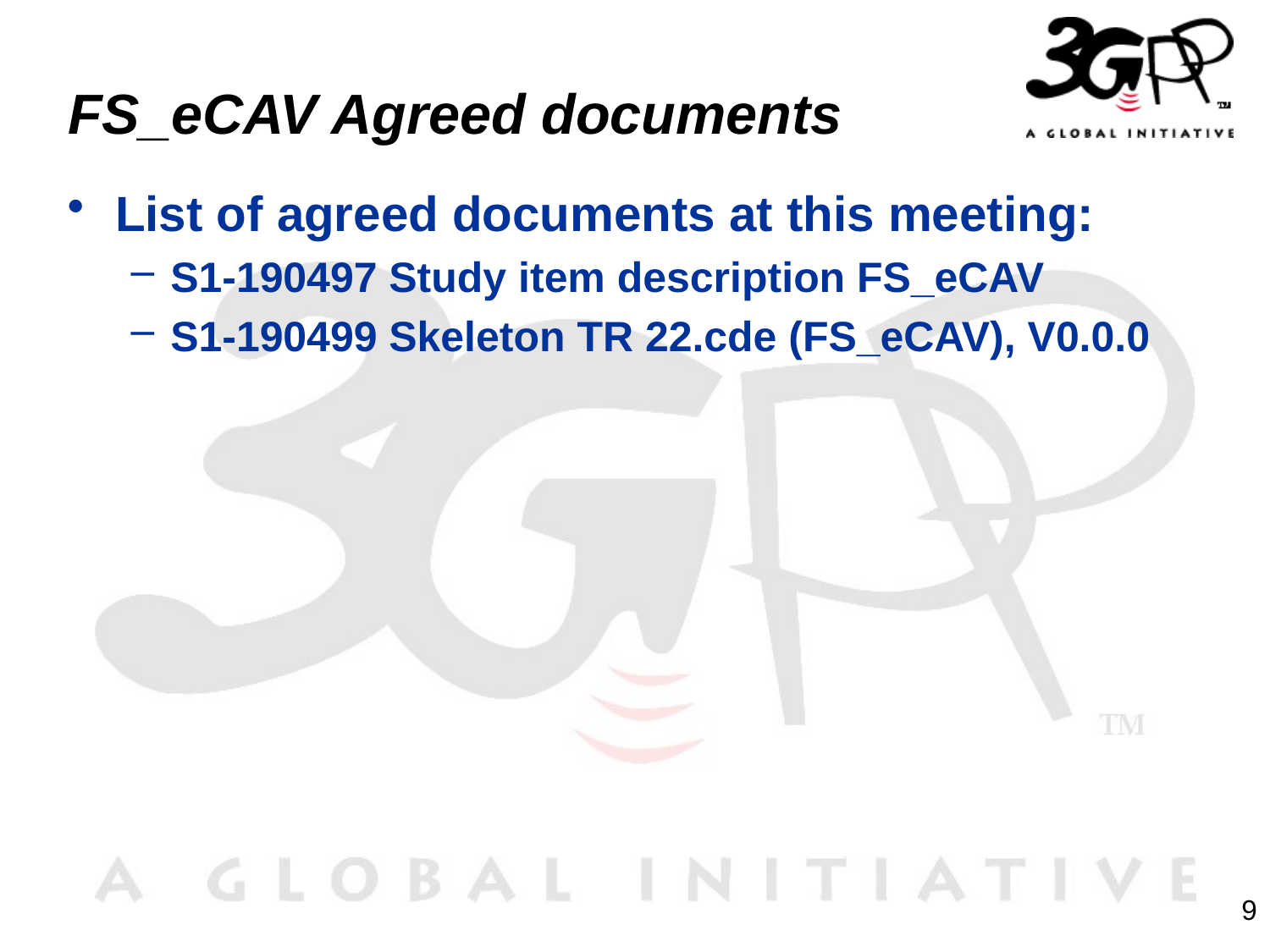

# FS_eCAV Agreed documents
List of agreed documents at this meeting:
S1-190497 Study item description FS_eCAV
S1-190499 Skeleton TR 22.cde (FS_eCAV), V0.0.0

9